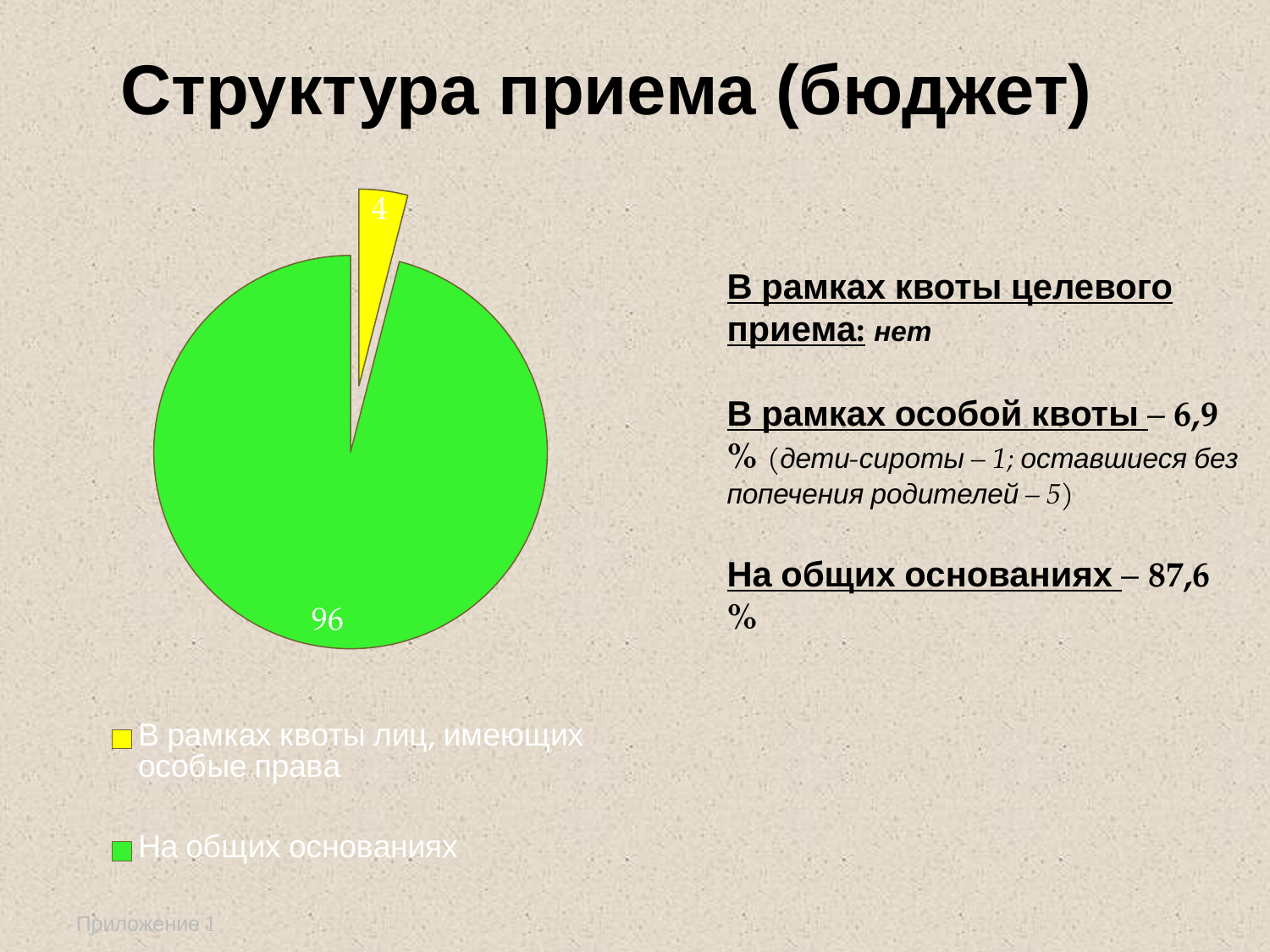

# Структура приема (бюджет)

### Chart

| Category | структура  |
|---|---|
| В рамках квоты лиц, имеющих особые права | 4.0 |
| На общих основаниях | 96.0 |
В рамках квоты целевого приема: нет

В рамках особой квоты – 6,9 % (дети-сироты – 1; оставшиеся без попечения родителей – 5)

На общих основаниях – 87,6 %

Приложение 1